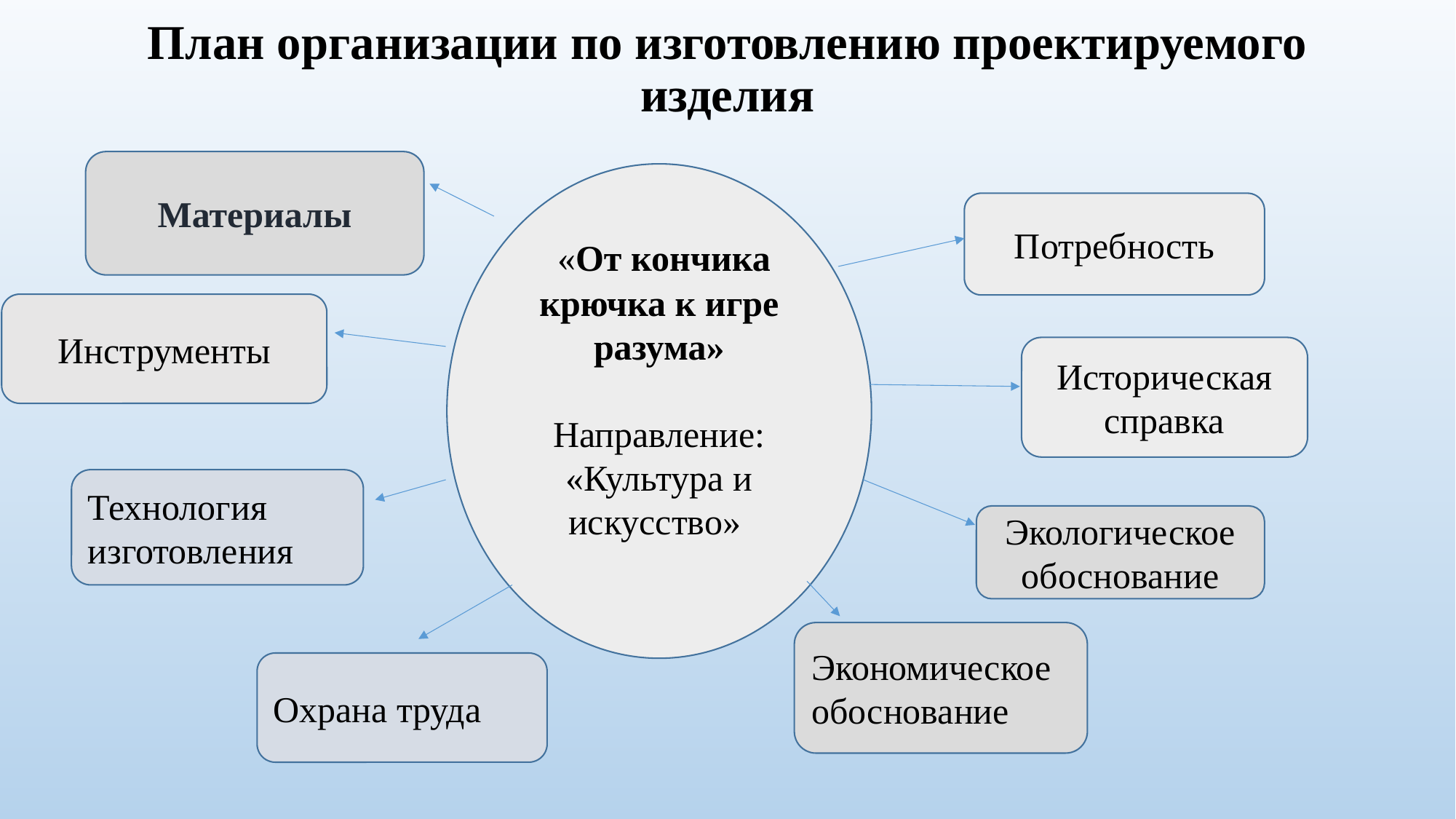

# План организации по изготовлению проектируемого изделия
Материалы
 «От кончика крючка к игре разума»

Направление: «Культура и искусство»

Потребность
Инструменты
Историческая справка
Технология изготовления
Экологическое обоснование
Экономическое обоснование
Охрана труда